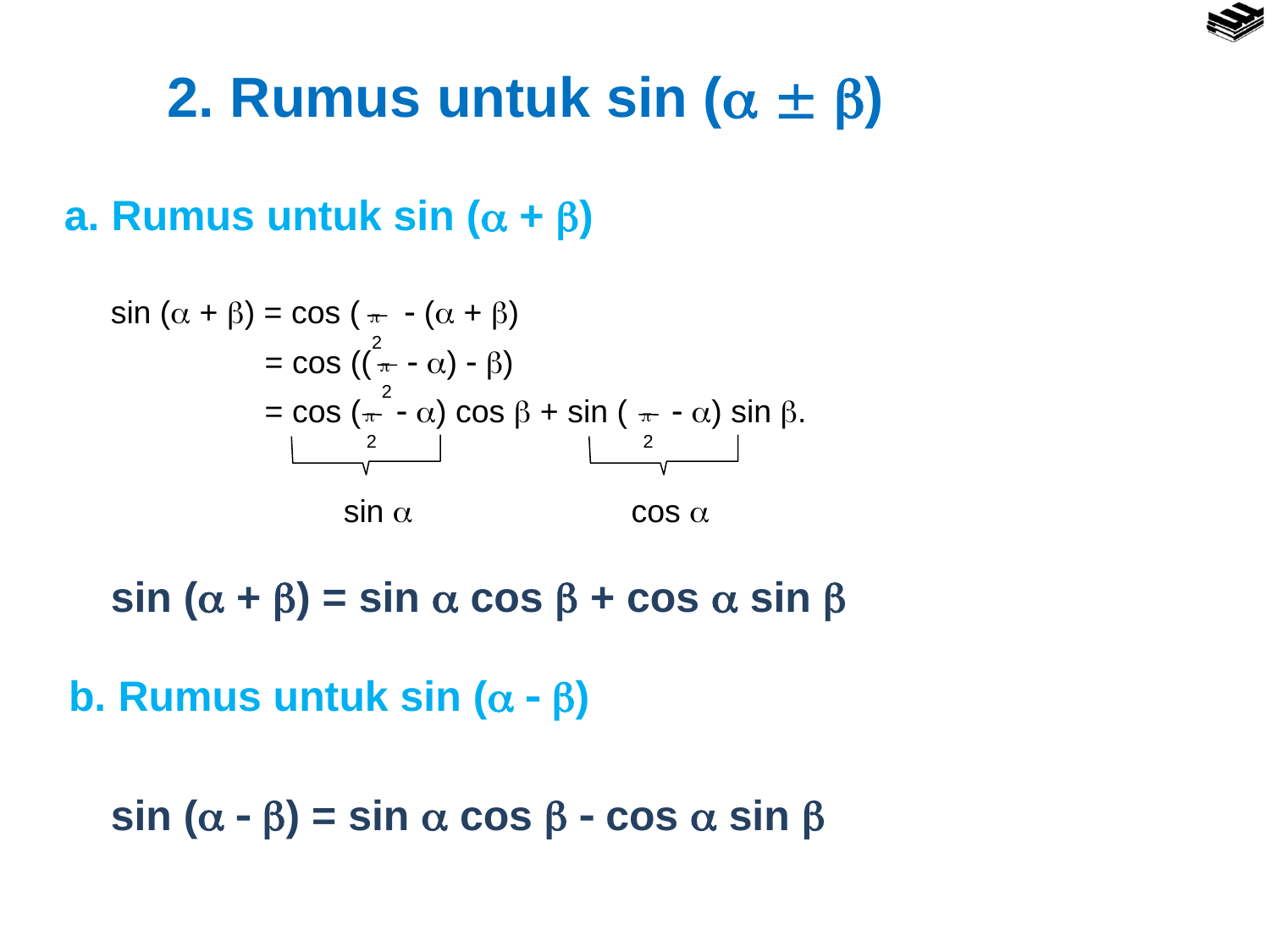

2. Rumus untuk sin (α ± β)
a. Rumus untuk sin (α + β)
sin (α + β) = cos (     − (α + β)
π
2
= cos ((    − α) − β)
π
2
= cos (    − α) cos β + sin (     − α) sin β.
π
2
π
2

sin α
cos α
sin (α + β) = sin α cos β + cos α sin β
b. Rumus untuk sin (α − β)
sin (α − β) = sin α cos β − cos α sin β
 5